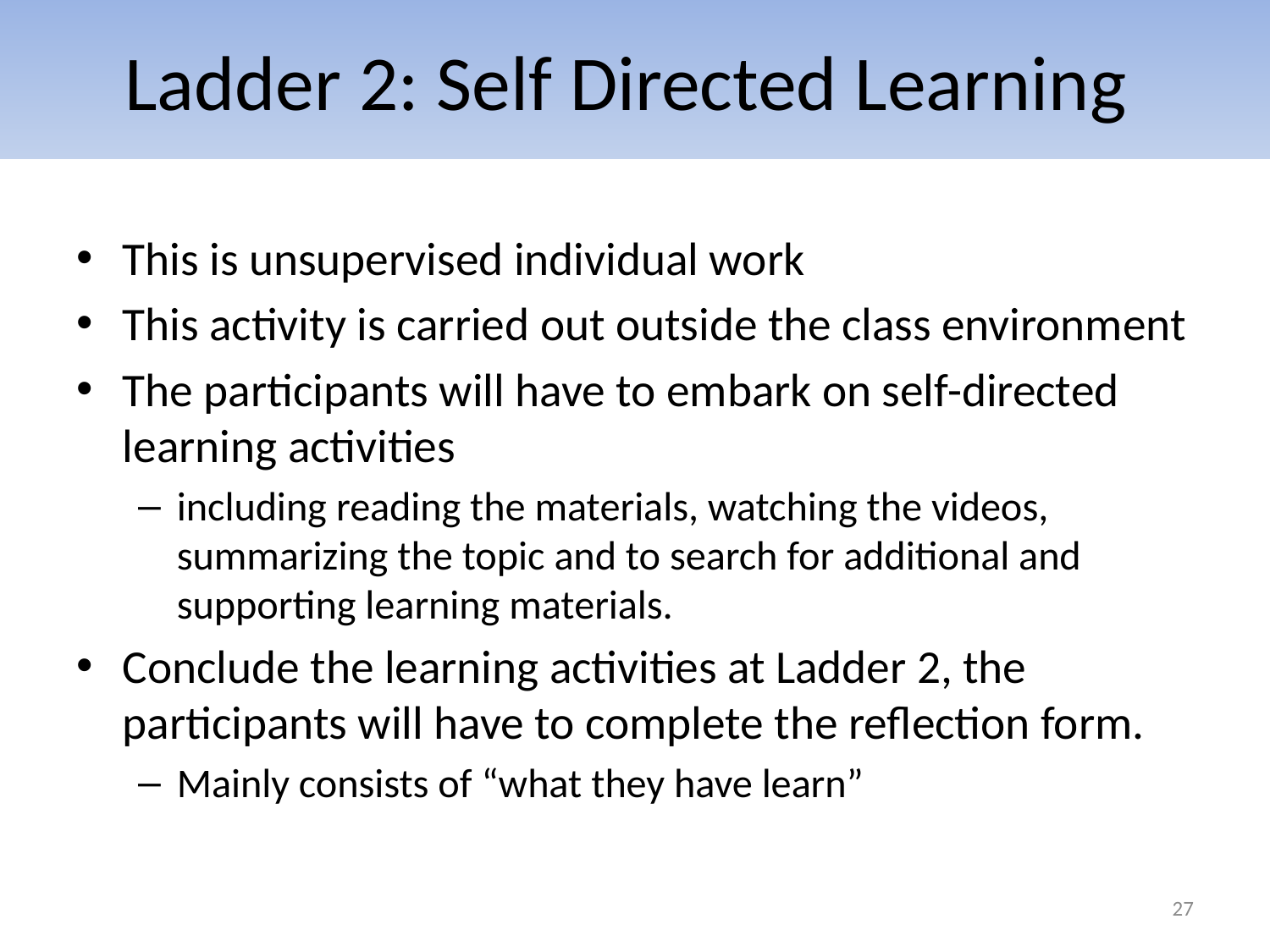

# Ladder 2: Self Directed Learning
This is unsupervised individual work
This activity is carried out outside the class environment
The participants will have to embark on self-directed learning activities
including reading the materials, watching the videos, summarizing the topic and to search for additional and supporting learning materials.
Conclude the learning activities at Ladder 2, the participants will have to complete the reflection form.
Mainly consists of “what they have learn”

27